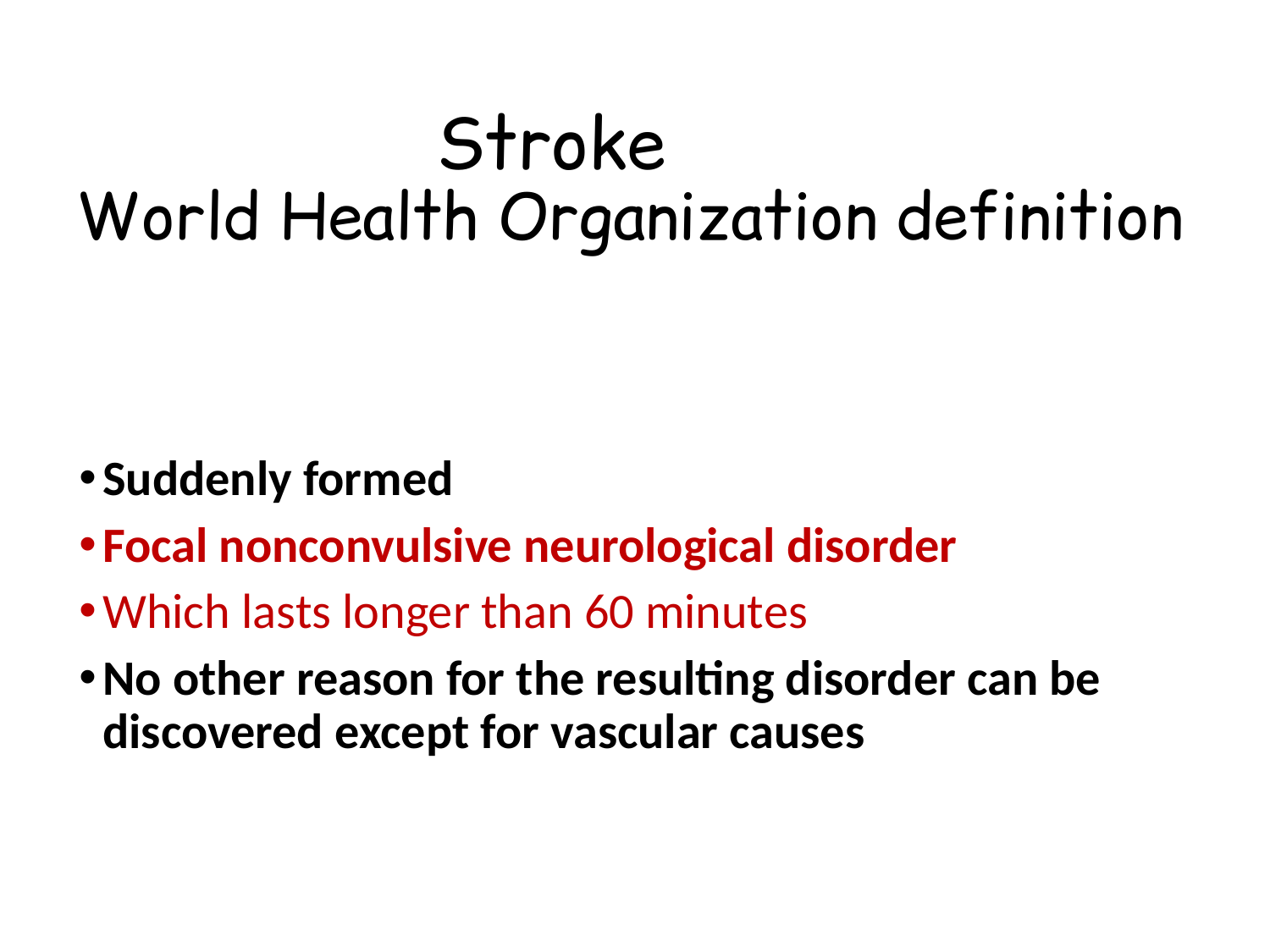

# Stroke World Health Organization definition

Suddenly formed
Focal nonconvulsive neurological disorder
Which lasts longer than 60 minutes
No other reason for the resulting disorder can be discovered except for vascular causes